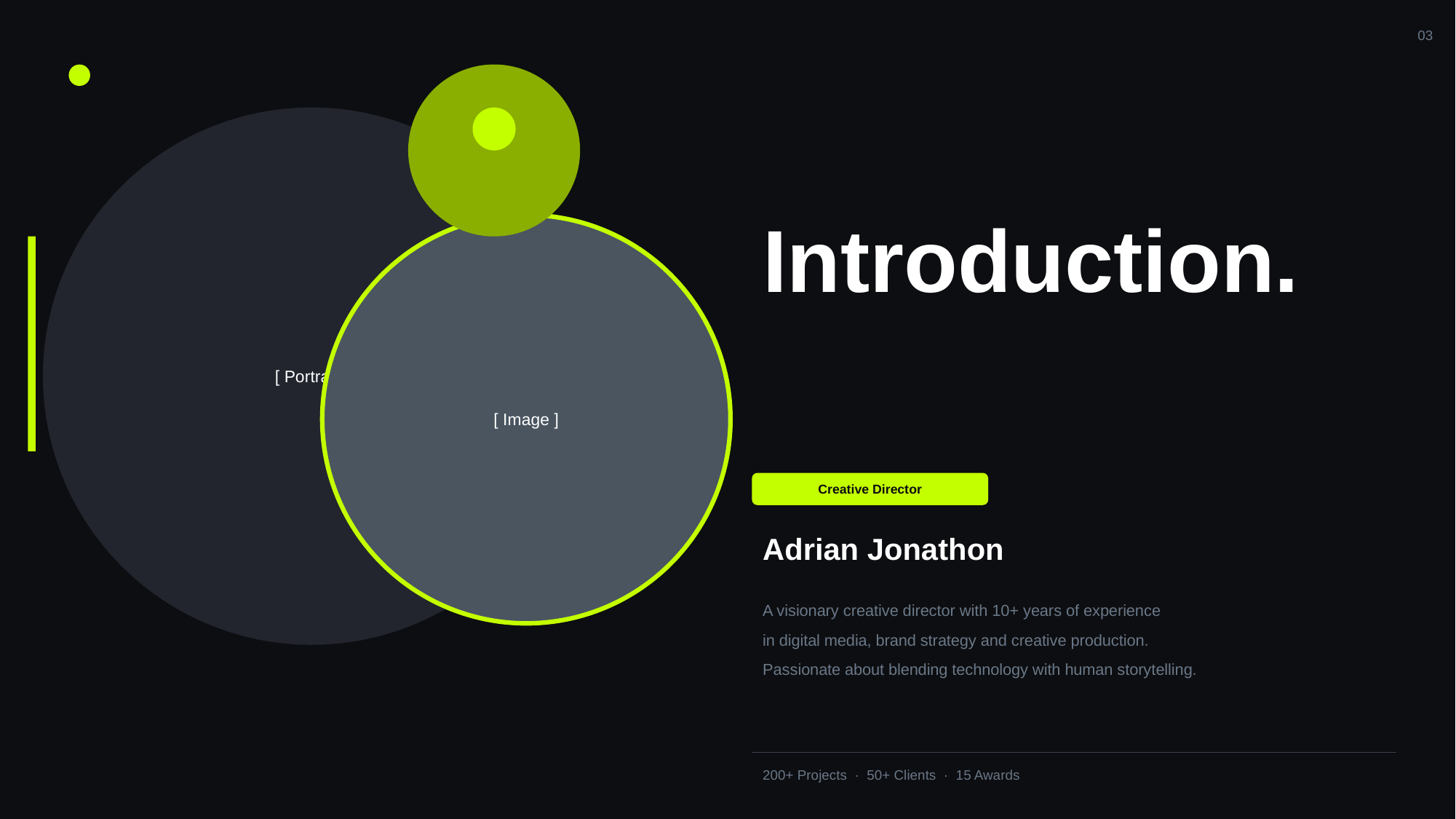

03

[ Portrait ]

Introduction.
[ Image ]

Creative Director
Adrian Jonathon
A visionary creative director with 10+ years of experience
in digital media, brand strategy and creative production.
Passionate about blending technology with human storytelling.
200+ Projects  ·  50+ Clients  ·  15 Awards